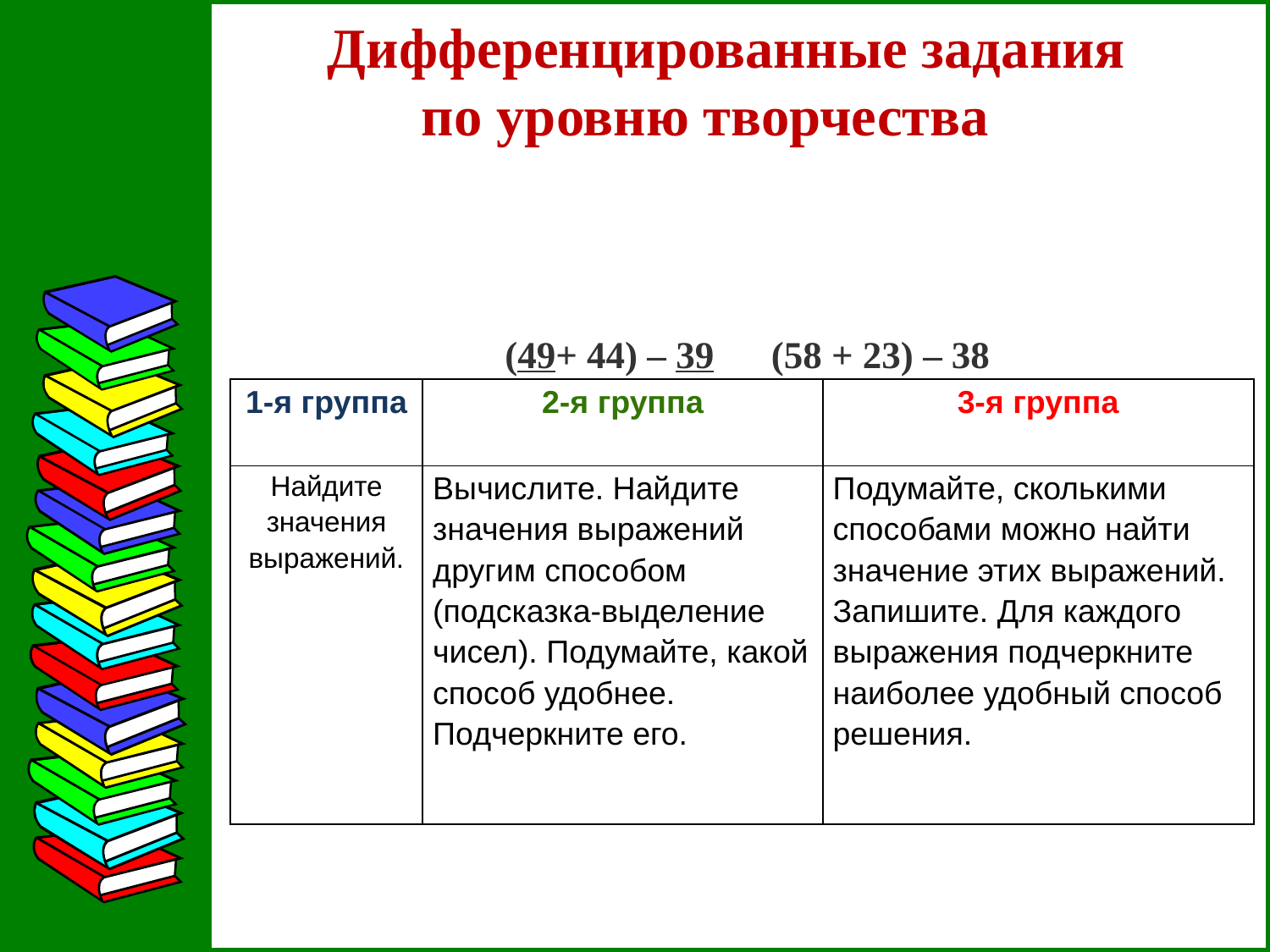

Дифференцированные задания
 по уровню творчества

# (49+ 44) – 39      (58 + 23) – 38

| 1-я группа | 2-я группа | 3-я группа |
| --- | --- | --- |
| Найдите значения выражений. | Вычислите. Найдите значения выражений другим способом (подсказка-выделение чисел). Подумайте, какой способ удобнее. Подчеркните его. | Подумайте, сколькими способами можно найти значение этих выражений. Запишите. Для каждого выражения подчеркните наиболее удобный способ решения. |